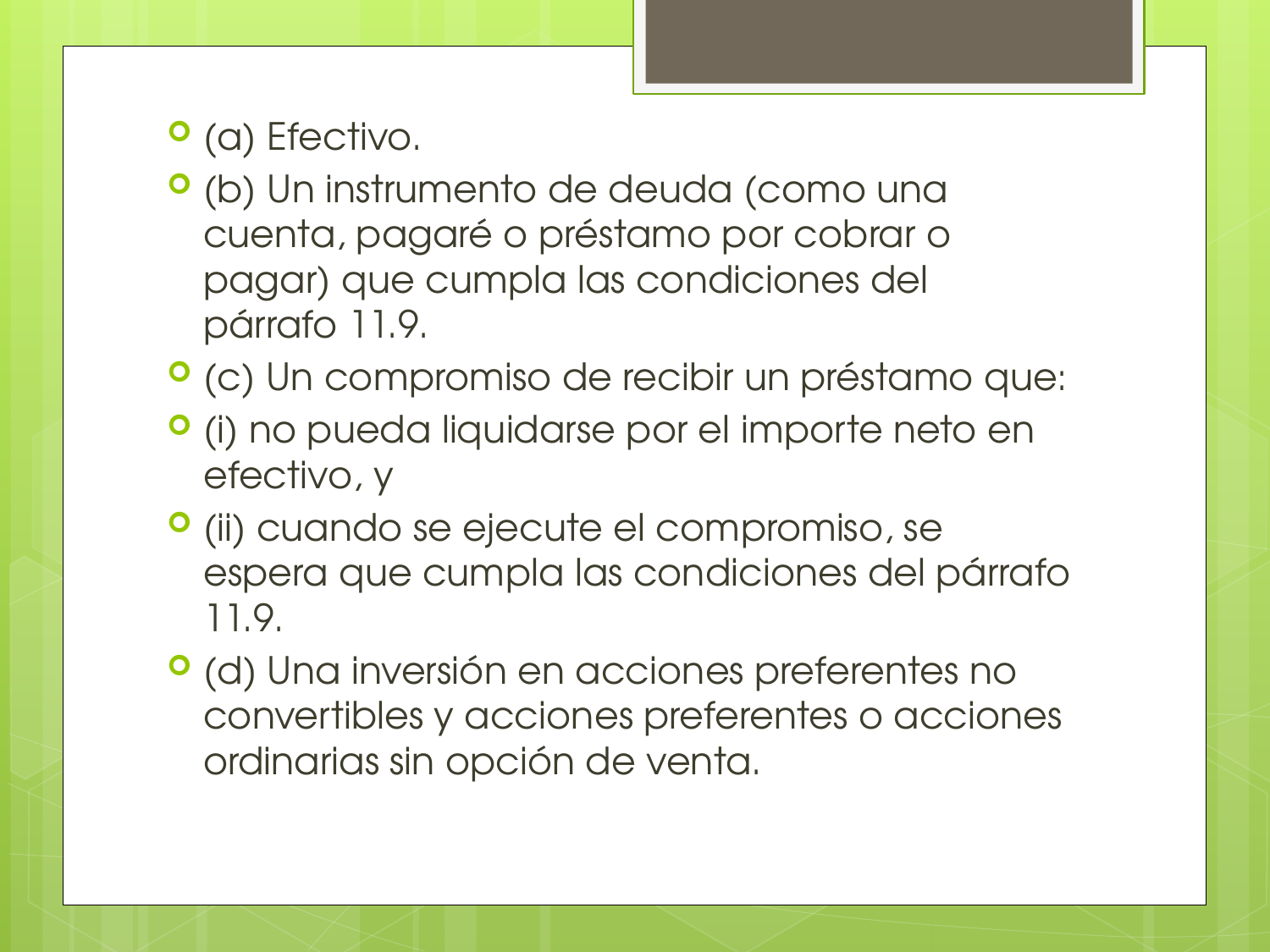

(a) Efectivo.
(b) Un instrumento de deuda (como una cuenta, pagaré o préstamo por cobrar o pagar) que cumpla las condiciones del párrafo 11.9.
(c) Un compromiso de recibir un préstamo que:
(i) no pueda liquidarse por el importe neto en efectivo, y
(ii) cuando se ejecute el compromiso, se espera que cumpla las condiciones del párrafo 11.9.
(d) Una inversión en acciones preferentes no convertibles y acciones preferentes o acciones ordinarias sin opción de venta.